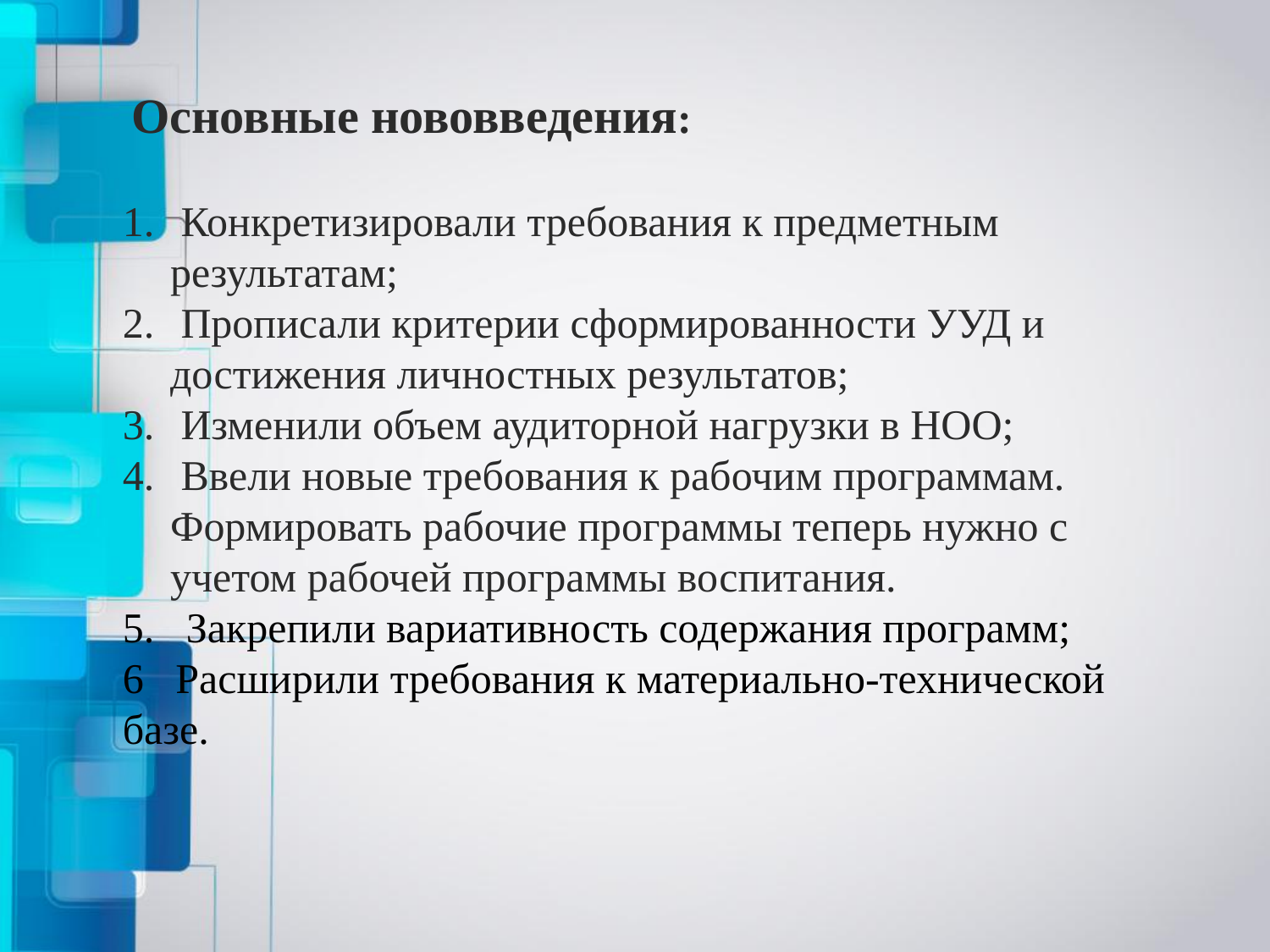

Основные нововведения:

 Конкретизировали требования к предметным результатам;
 Прописали критерии сформированности УУД и достижения личностных результатов;
 Изменили объем аудиторной нагрузки в НОО;
 Ввели новые требования к рабочим программам. Формировать рабочие программы теперь нужно с учетом рабочей программы воспитания.
5.   Закрепили вариативность содержания программ;
6   Расширили требования к материально-технической базе.